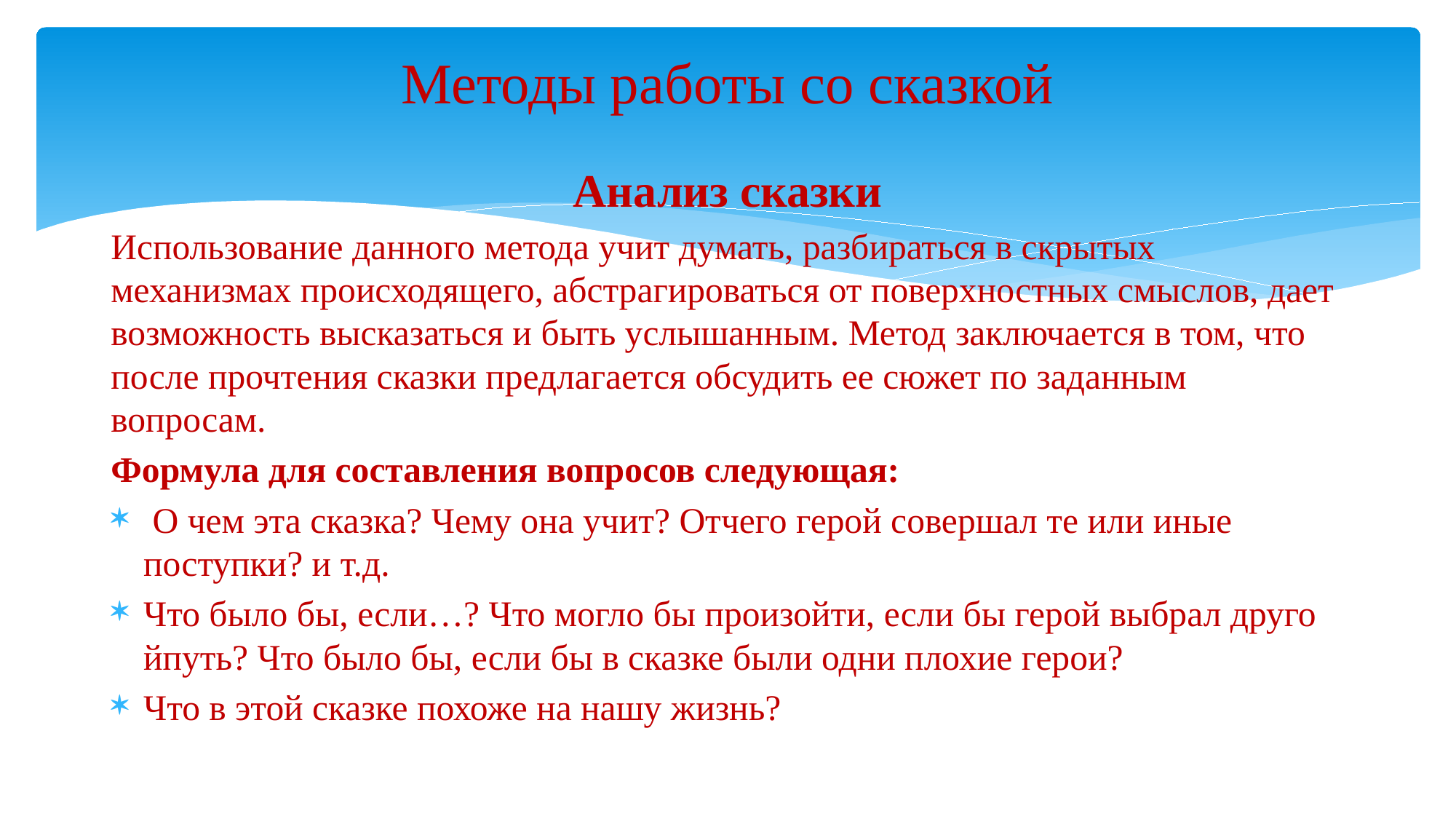

# Методы работы со сказкой
Анализ сказки
Использование данного метода учит думать, разбираться в скрытых механизмах происходящего, абстрагироваться от поверхностных смыслов, дает возможность высказаться и быть услышанным. Метод заключается в том, что после прочтения сказки предлагается обсудить ее сюжет по заданным вопросам.
Формула для составления вопросов следующая:
 О чем эта сказка? Чему она учит? Отчего герой совершал те или иные поступки? и т.д.
Что было бы, если…? Что могло бы произойти, если бы герой выбрал друго йпуть? Что было бы, если бы в сказке были одни плохие герои?
Что в этой сказке похоже на нашу жизнь?